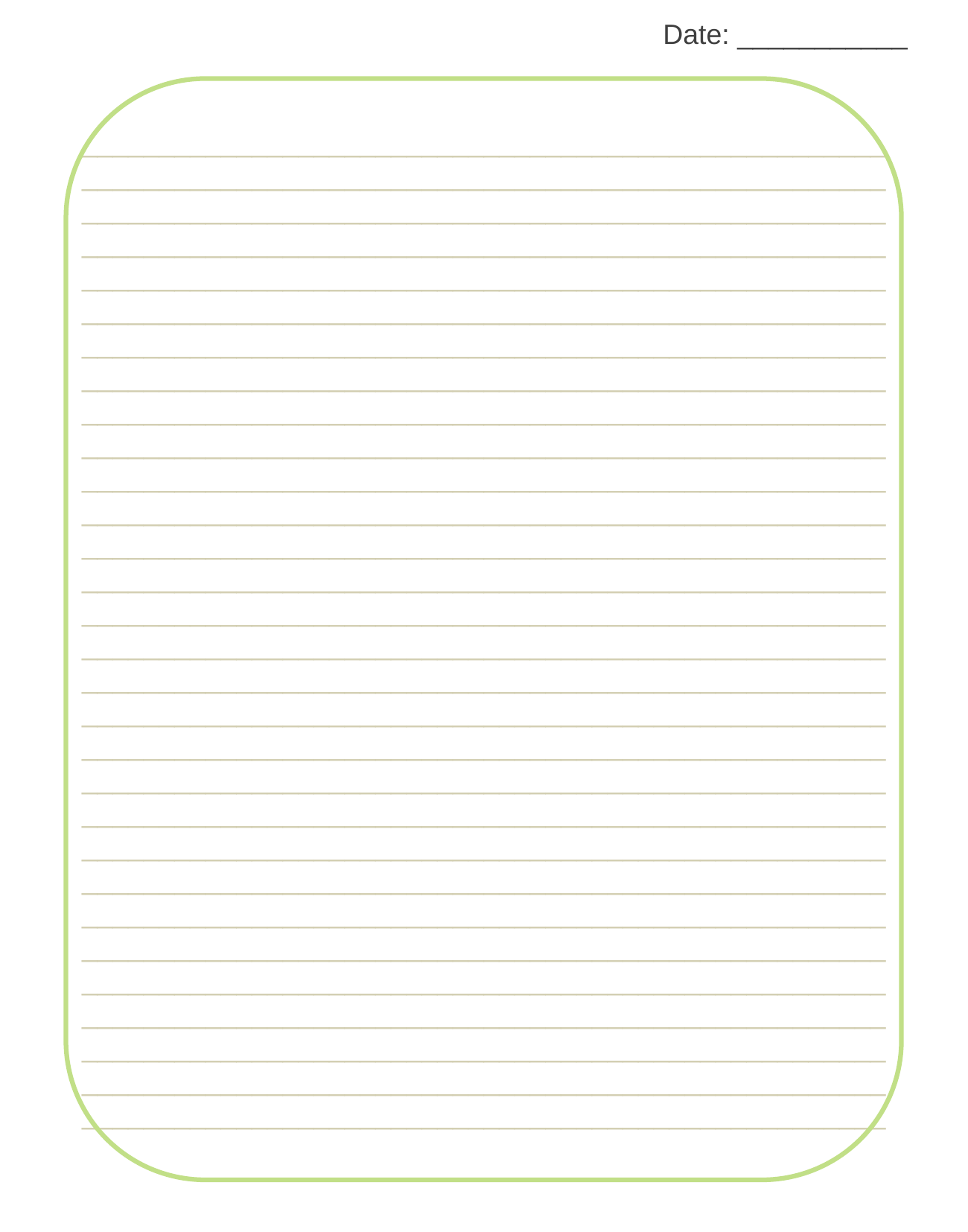

Date: ___________

____________________________________________________
____________________________________________________
____________________________________________________
____________________________________________________
____________________________________________________
____________________________________________________
____________________________________________________
____________________________________________________
____________________________________________________
____________________________________________________
____________________________________________________
____________________________________________________
____________________________________________________
____________________________________________________
____________________________________________________
____________________________________________________
____________________________________________________
____________________________________________________
____________________________________________________
____________________________________________________
____________________________________________________
____________________________________________________
____________________________________________________
____________________________________________________
____________________________________________________
____________________________________________________
____________________________________________________
____________________________________________________
____________________________________________________
____________________________________________________